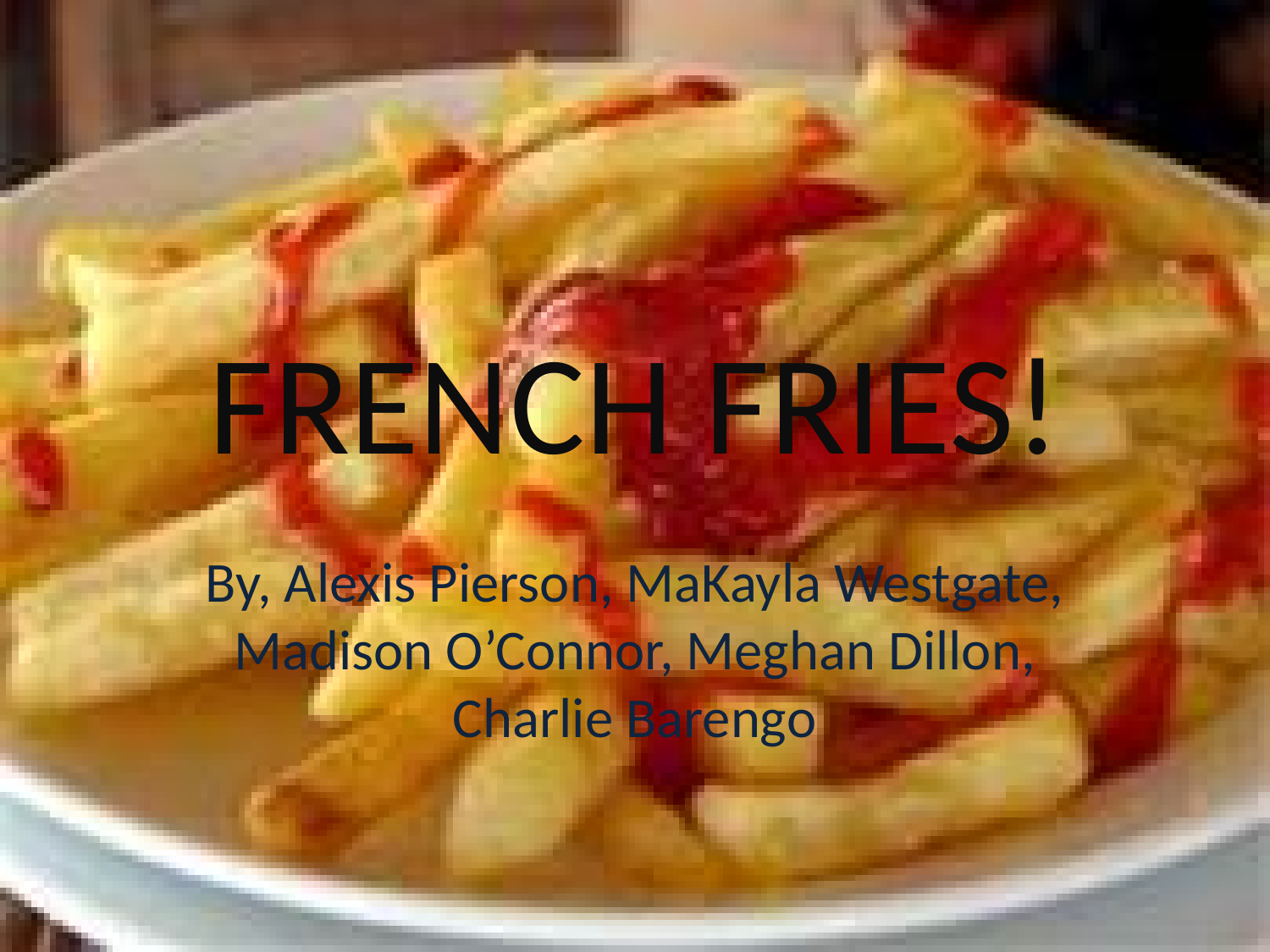

# FRENCH FRIES!
By, Alexis Pierson, MaKayla Westgate, Madison O’Connor, Meghan Dillon, Charlie Barengo